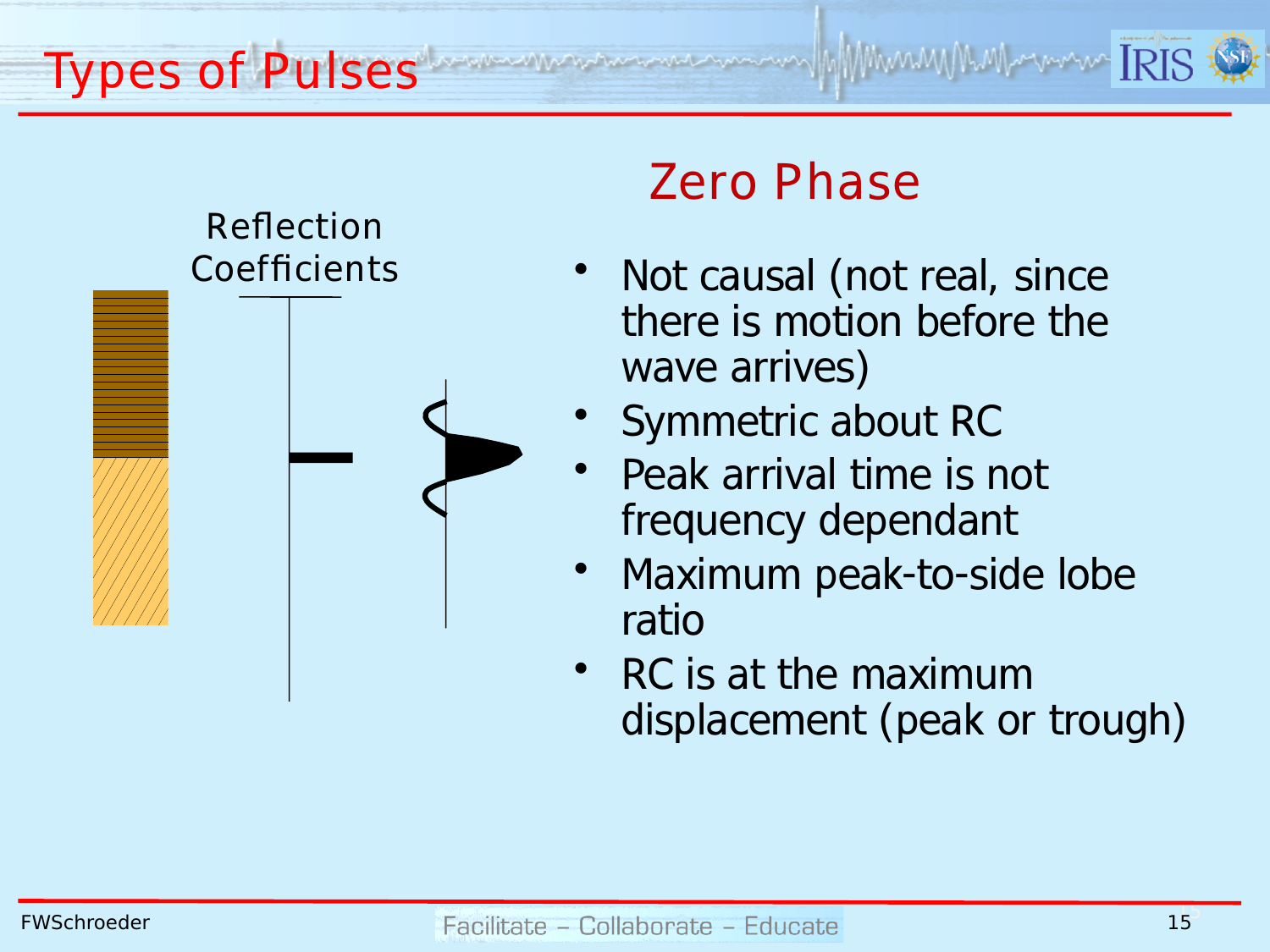

# Types of Pulses

Zero Phase
Reflection
Coefficients
Not causal (not real, since  there is motion before the  wave arrives)
Symmetric about RC
Peak arrival time is not frequency dependant
Maximum peak-to-side lobe ratio
RC is at the maximum displacement (peak or trough)